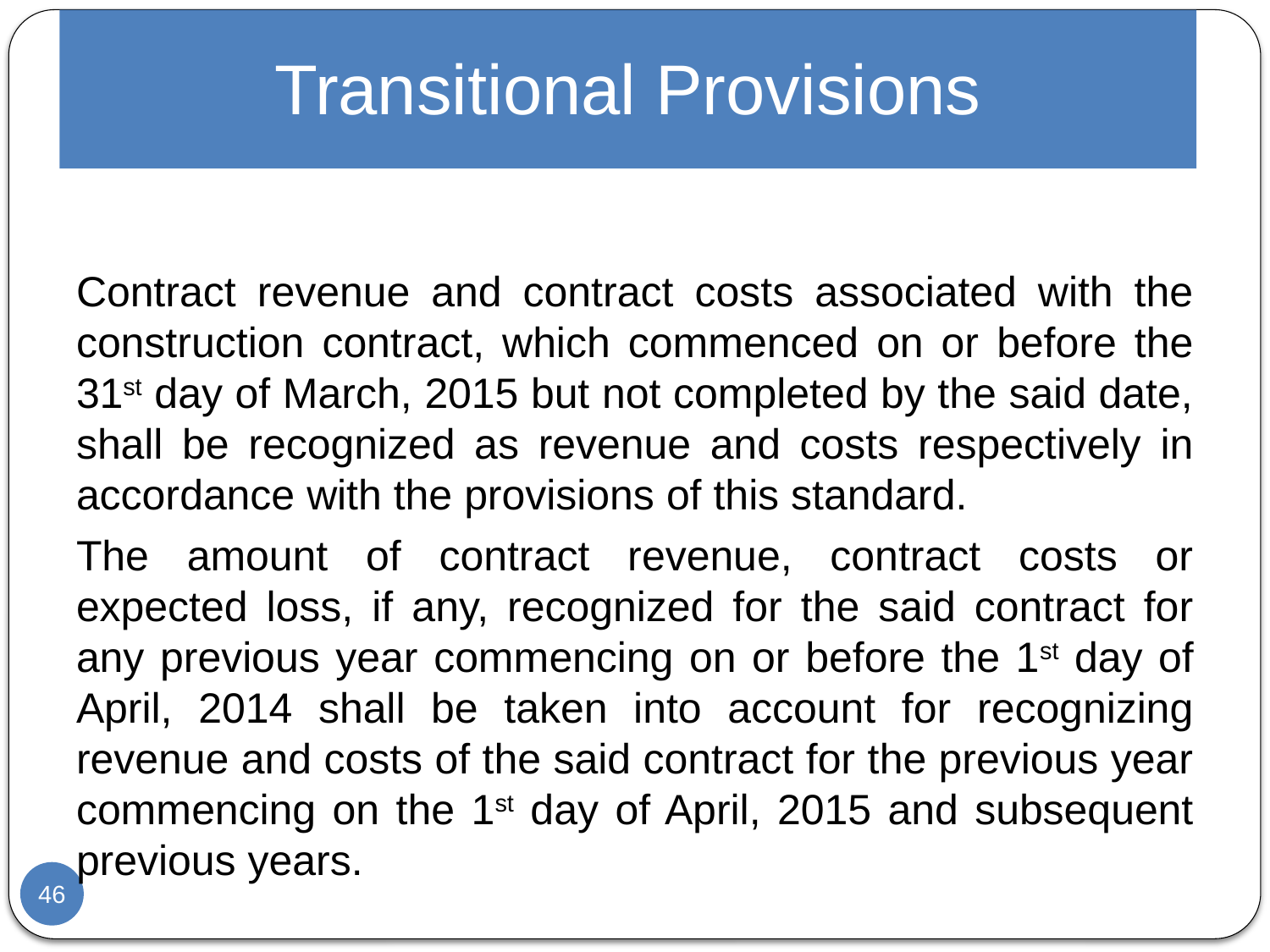

# Transitional Provisions
Contract revenue and contract costs associated with the construction contract, which commenced on or before the 31st day of March, 2015 but not completed by the said date, shall be recognized as revenue and costs respectively in accordance with the provisions of this standard.
The amount of contract revenue, contract costs or expected loss, if any, recognized for the said contract for any previous year commencing on or before the 1st day of April, 2014 shall be taken into account for recognizing revenue and costs of the said contract for the previous year commencing on the 1st day of April, 2015 and subsequent previous years.
46